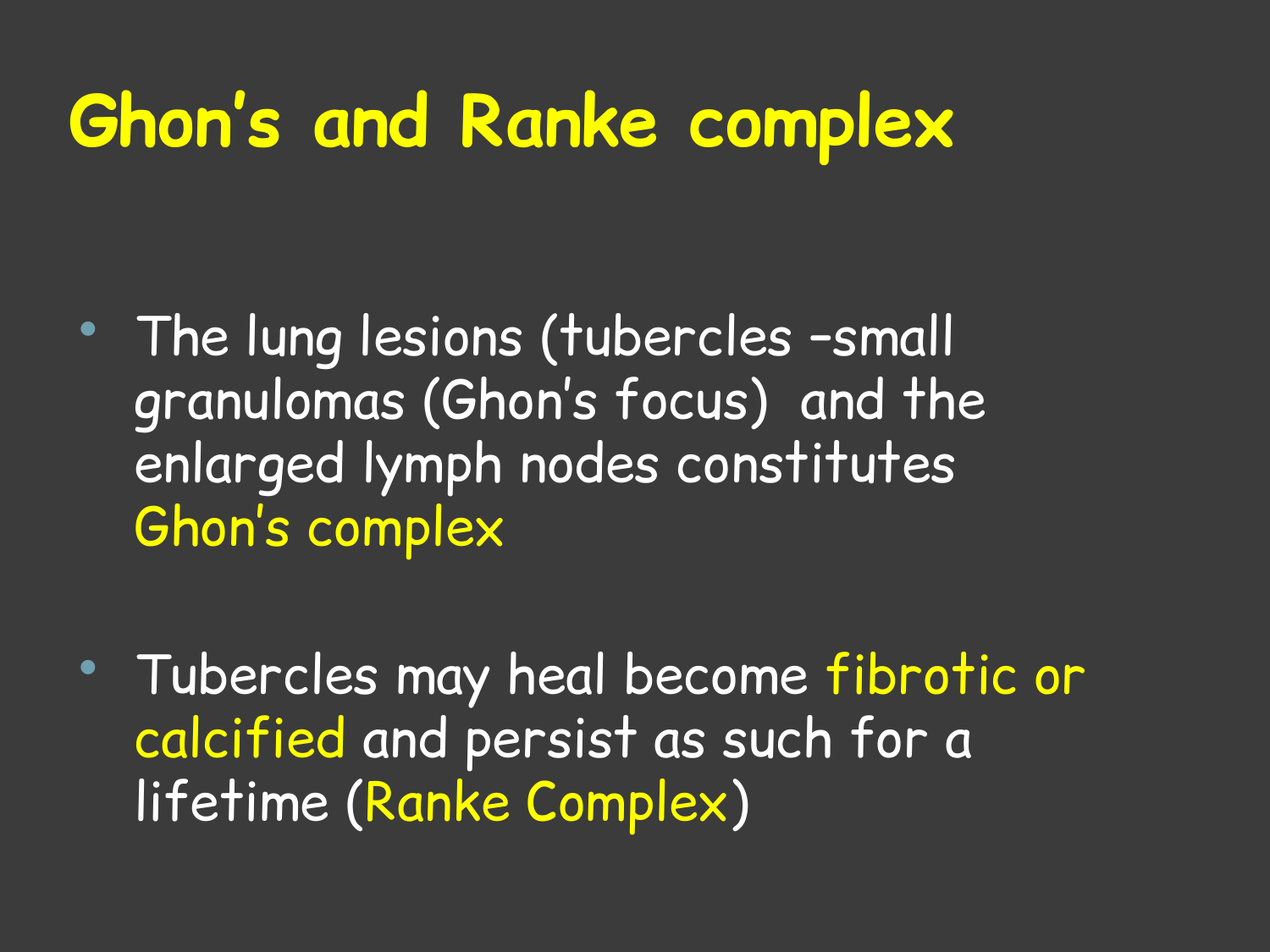

# Ghon’s and Ranke complex

The lung lesions (tubercles –small granulomas (Ghon’s focus)  and the enlarged lymph nodes constitutes Ghon’s complex

Tubercles may heal become fibrotic or calcified and persist as such for a lifetime (Ranke Complex)